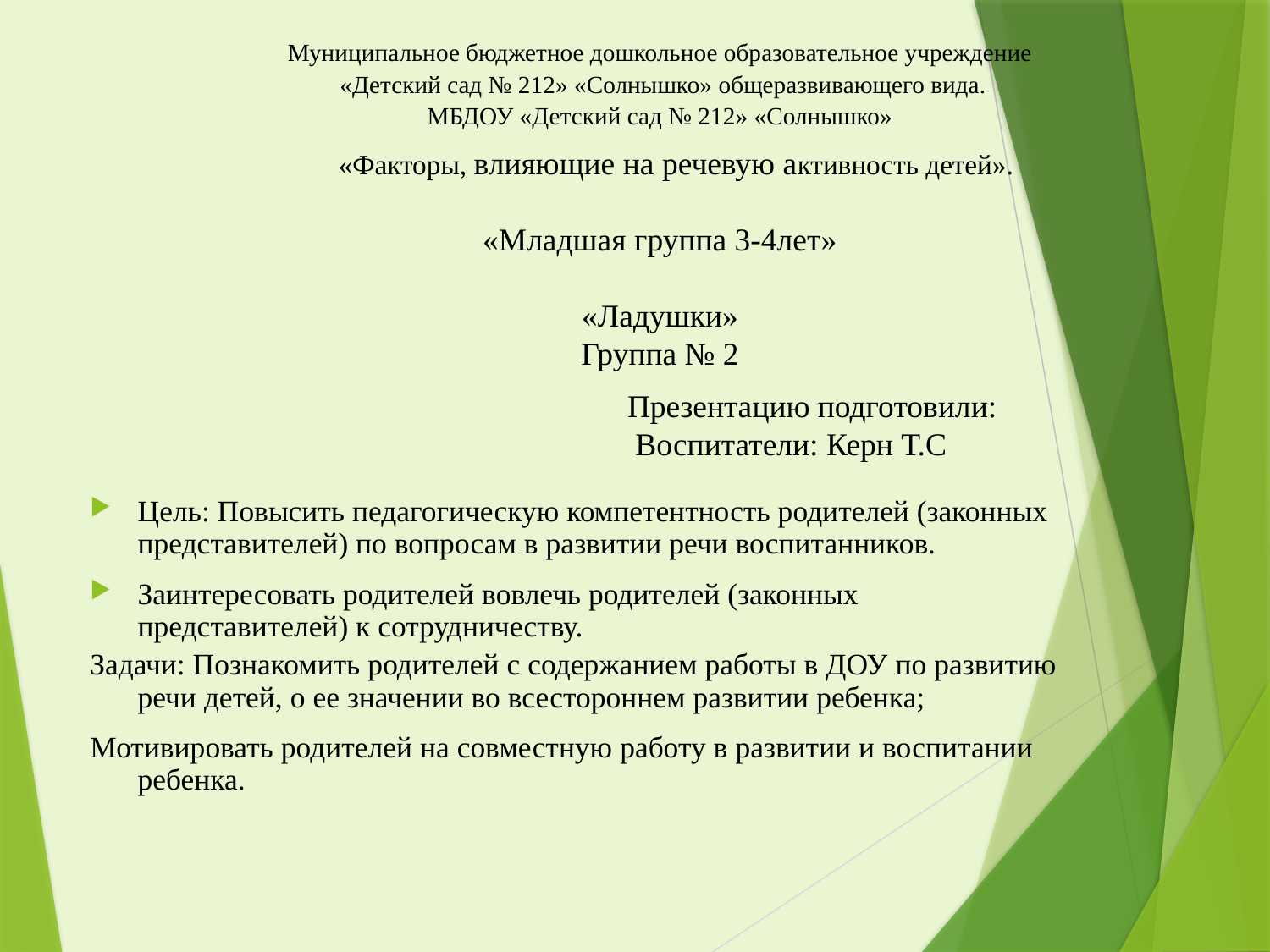

Муниципальное бюджетное дошкольное образовательное учреждение
 «Детский сад № 212» «Солнышко» общеразвивающего вида.
МБДОУ «Детский сад № 212» «Солнышко»
«Факторы, влияющие на речевую активность детей».
«Младшая группа 3-4лет»
 
«Ладушки»
Группа № 2
Презентацию подготовили:
 Воспитатели: Керн Т.С
Цель: Повысить педагогическую компетентность родителей (законных представителей) по вопросам в развитии речи воспитанников.
Заинтересовать родителей вовлечь родителей (законных представителей) к сотрудничеству.
Задачи: Познакомить родителей с содержанием работы в ДОУ по развитию речи детей, о ее значении во всестороннем развитии ребенка;
Мотивировать родителей на совместную работу в развитии и воспитании ребенка.